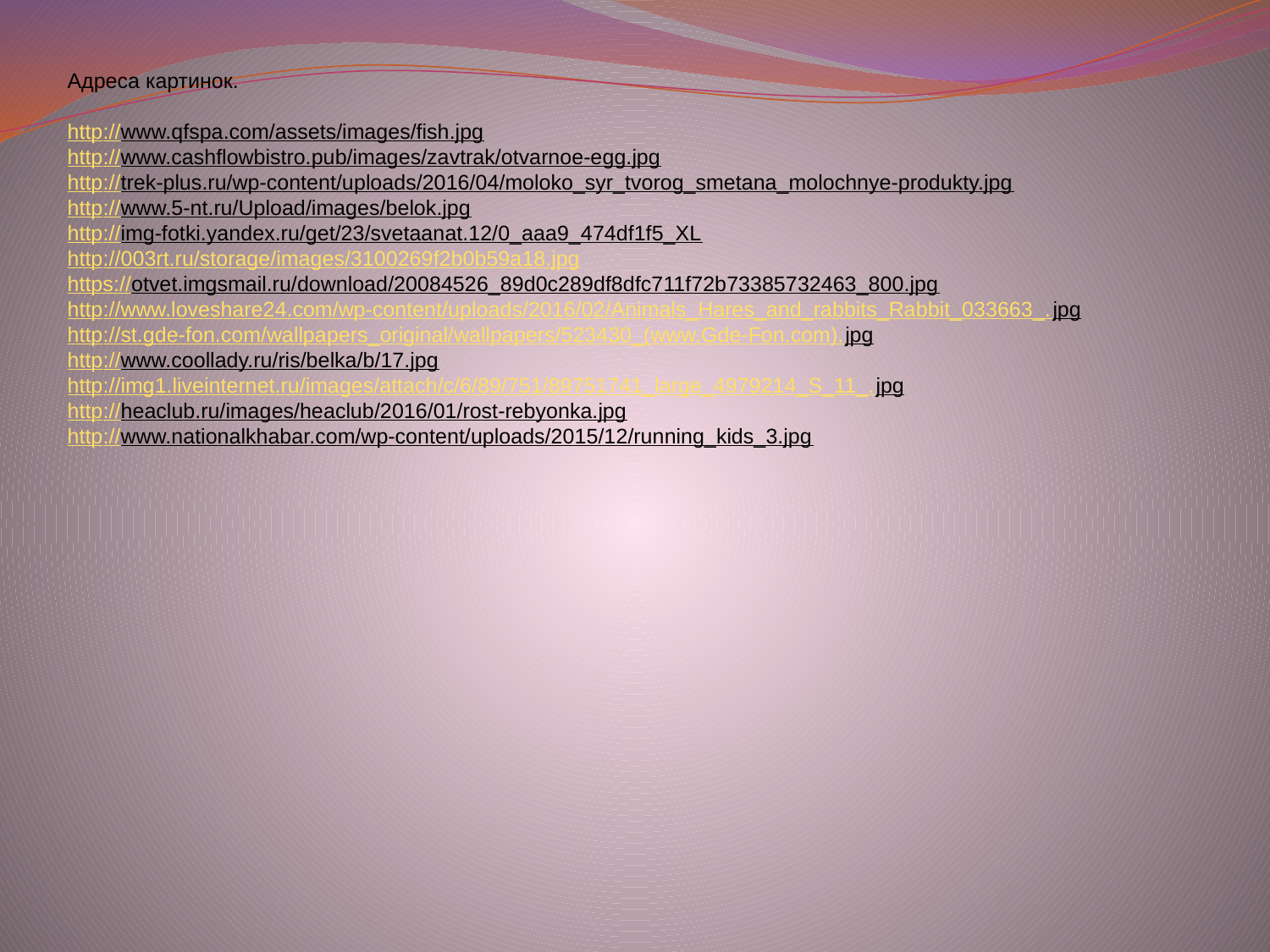

Адреса картинок.

http://www.qfspa.com/assets/images/fish.jpg
http://www.cashflowbistro.pub/images/zavtrak/otvarnoe-egg.jpg
http://trek-plus.ru/wp-content/uploads/2016/04/moloko_syr_tvorog_smetana_molochnye-produkty.jpg
http://www.5-nt.ru/Upload/images/belok.jpg
http://img-fotki.yandex.ru/get/23/svetaanat.12/0_aaa9_474df1f5_XL
http://003rt.ru/storage/images/3100269f2b0b59a18.jpg
https://otvet.imgsmail.ru/download/20084526_89d0c289df8dfc711f72b73385732463_800.jpg
http://www.loveshare24.com/wp-content/uploads/2016/02/Animals_Hares_and_rabbits_Rabbit_033663_.jpg
http://st.gde-fon.com/wallpapers_original/wallpapers/523430_(www.Gde-Fon.com).jpg
http://www.coollady.ru/ris/belka/b/17.jpg
http://img1.liveinternet.ru/images/attach/c/6/89/751/89751741_large_4979214_S_11_.jpg
http://heaclub.ru/images/heaclub/2016/01/rost-rebyonka.jpg
http://www.nationalkhabar.com/wp-content/uploads/2015/12/running_kids_3.jpg